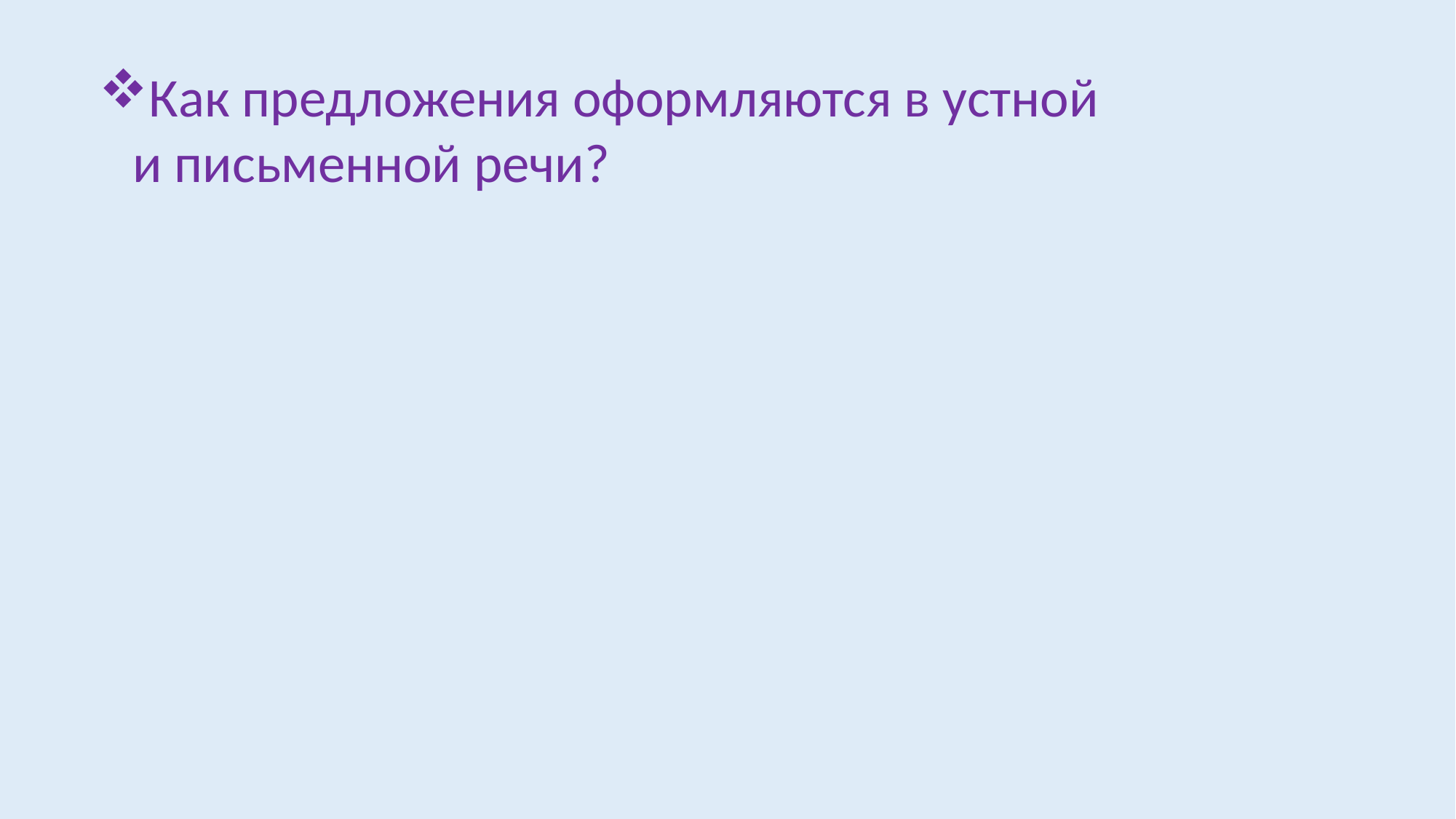

Как предложения оформляются в устной и письменной речи?